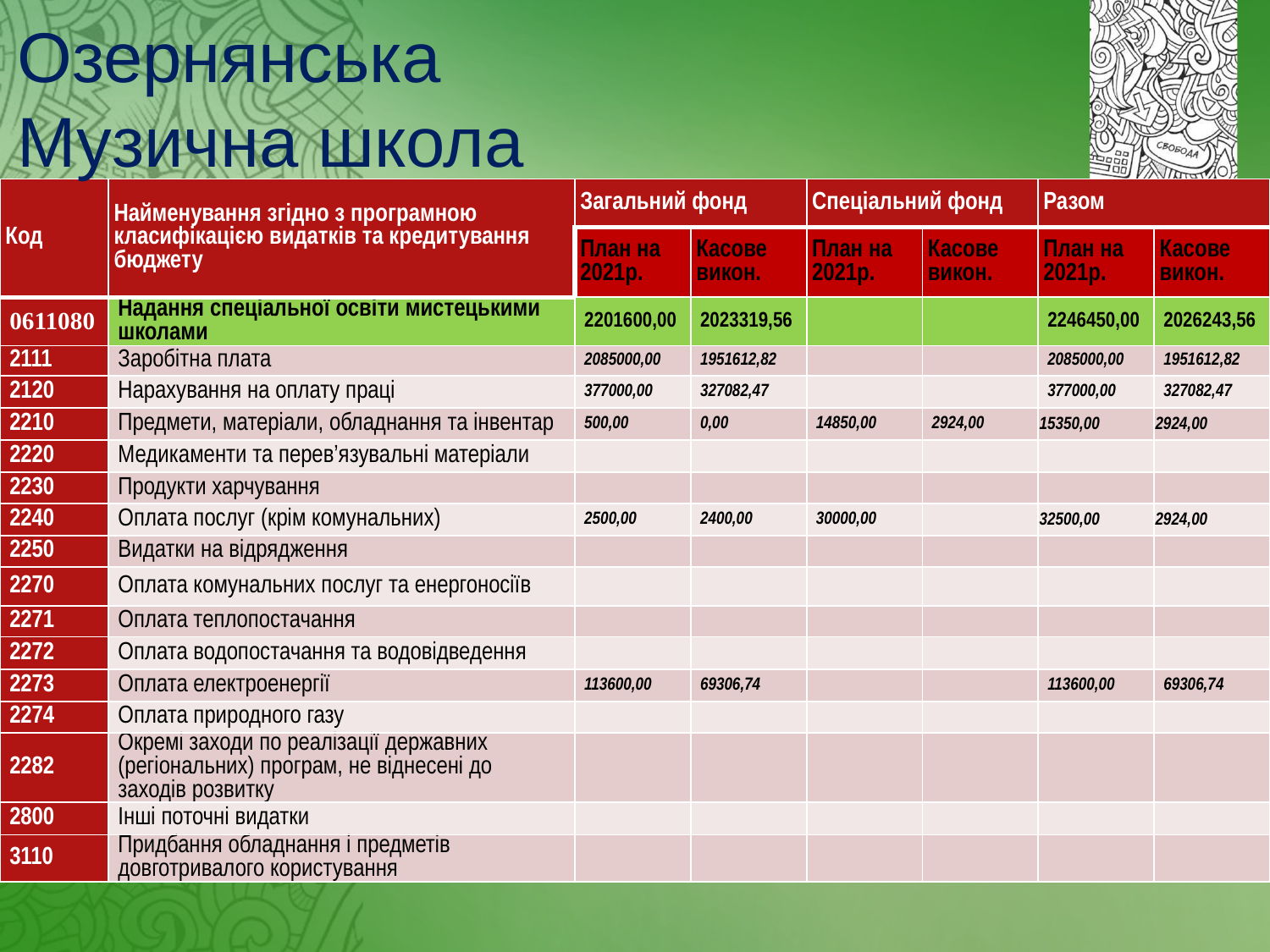

Озернянська
Музична школа
| Код | Найменування згідно з програмною класифікацією видатків та кредитування бюджету | Загальний фонд |  | Спеціальний фонд |  | Разом |  |
| --- | --- | --- | --- | --- | --- | --- | --- |
|  |  | План на 2021р. | Касове викон. | План на 2021р. | Касове викон. | План на 2021р. | Касове викон. |
| 0611080 | Надання спеціальної освіти мистецькими школами | 2201600,00 | 2023319,56 |  |  | 2246450,00 | 2026243,56 |
| 2111 | Заробітна плата | 2085000,00 | 1951612,82 |  |  | 2085000,00 | 1951612,82 |
| 2120 | Нарахування на оплату праці | 377000,00 | 327082,47 |  |  | 377000,00 | 327082,47 |
| 2210 | Предмети, матеріали, обладнання та інвентар | 500,00 | 0,00 | 14850,00 | 2924,00 | 15350,00 | 2924,00 |
| 2220 | Медикаменти та перев’язувальні матеріали |  |  |  |  |  |  |
| 2230 | Продукти харчування |  |  |  |  |  |  |
| 2240 | Оплата послуг (крім комунальних) | 2500,00 | 2400,00 | 30000,00 |  | 32500,00 | 2924,00 |
| 2250 | Видатки на відрядження |  |  |  |  |  |  |
| 2270 | Оплата комунальних послуг та енергоносіїв |  |  |  |  |  |  |
| 2271 | Оплата теплопостачання |  |  |  |  |  |  |
| 2272 | Оплата водопостачання та водовідведення |  |  |  |  |  |  |
| 2273 | Оплата електроенергії | 113600,00 | 69306,74 |  |  | 113600,00 | 69306,74 |
| 2274 | Оплата природного газу |  |  |  |  |  |  |
| 2282 | Окремі заходи по реалізації державних (регіональних) програм, не віднесені до заходів розвитку |  |  |  |  |  |  |
| 2800 | Інші поточні видатки |  |  |  |  |  |  |
| 3110 | Придбання обладнання і предметів довготривалого користування |  |  |  |  |  |  |